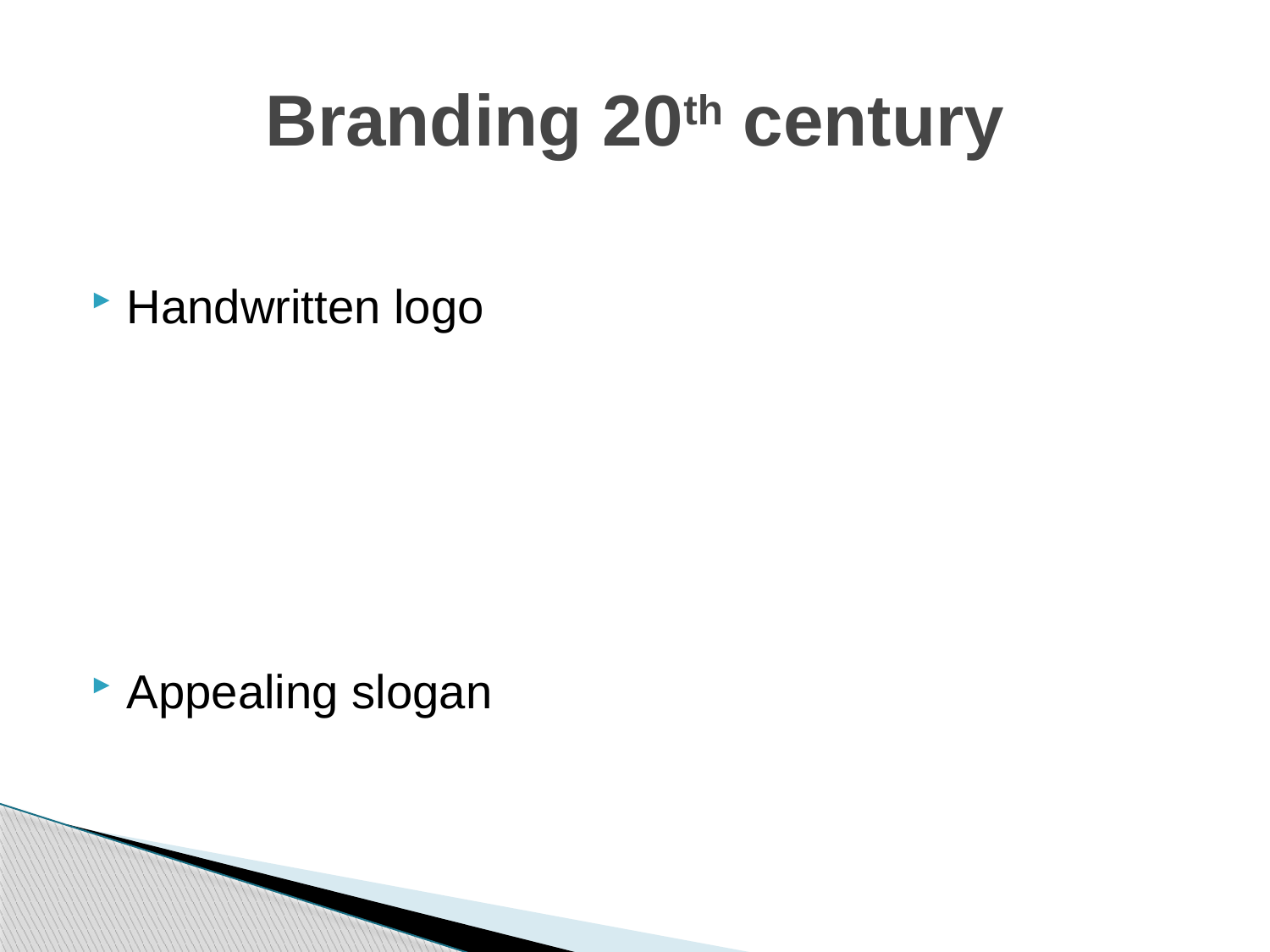

# Branding 20th century

Handwritten logo

Appealing slogan